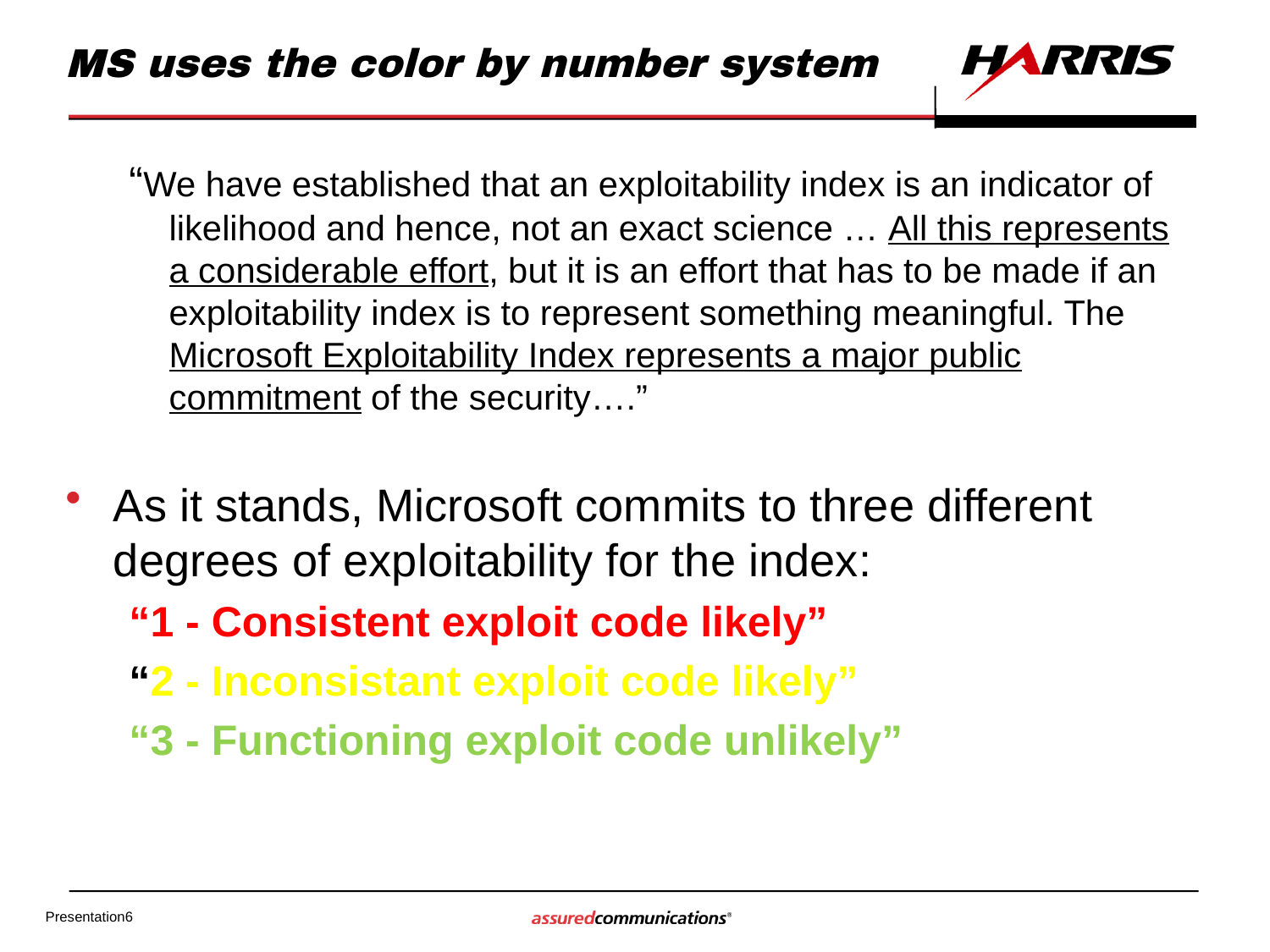

# MS uses the color by number system
“We have established that an exploitability index is an indicator of likelihood and hence, not an exact science … All this represents a considerable effort, but it is an effort that has to be made if an exploitability index is to represent something meaningful. The Microsoft Exploitability Index represents a major public commitment of the security….”

As it stands, Microsoft commits to three different degrees of exploitability for the index:
“1 - Consistent exploit code likely”
“2 - Inconsistant exploit code likely”
“3 - Functioning exploit code unlikely”